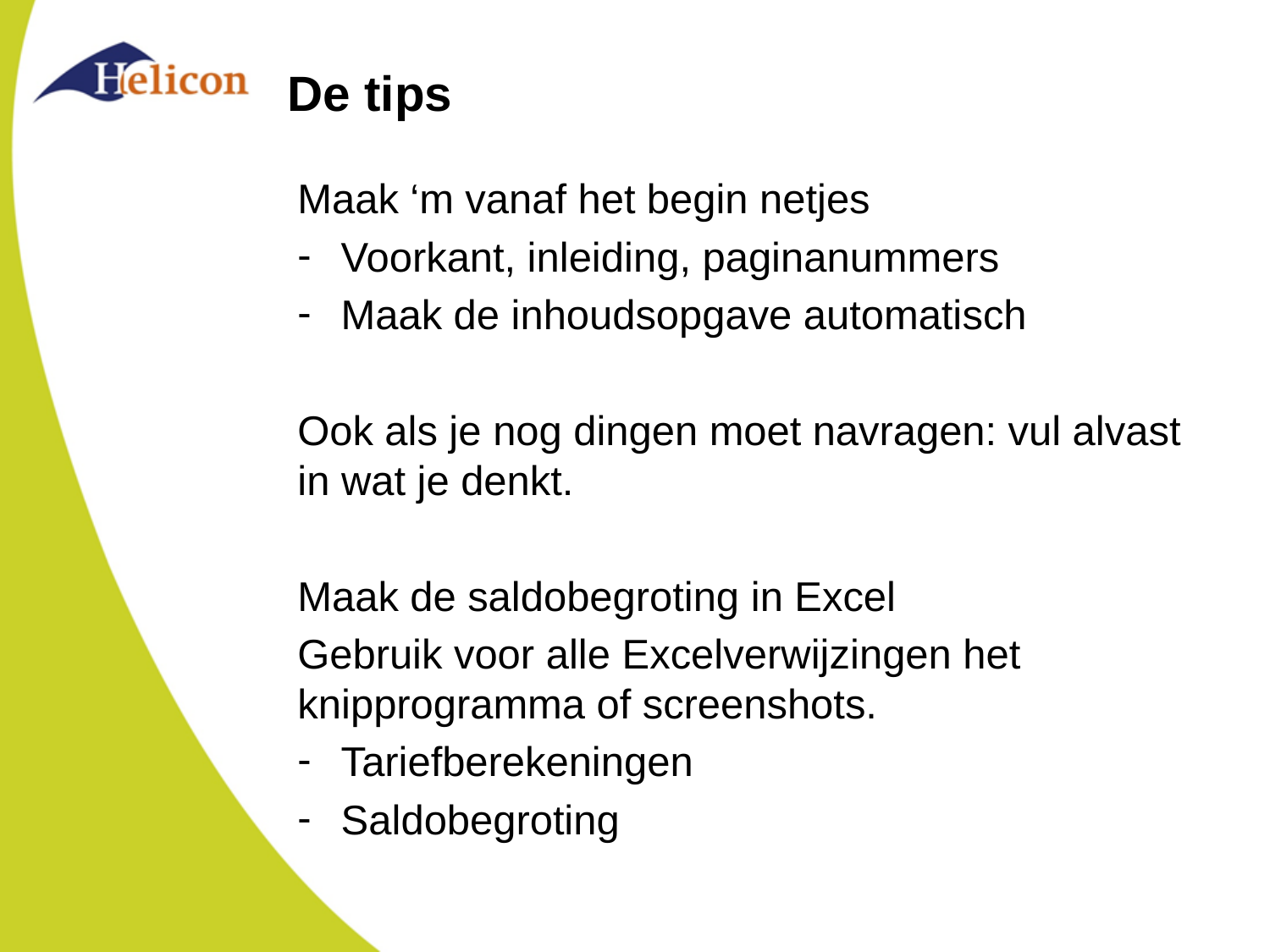

# De tips
Maak ‘m vanaf het begin netjes
Voorkant, inleiding, paginanummers
Maak de inhoudsopgave automatisch

Ook als je nog dingen moet navragen: vul alvast in wat je denkt.

Maak de saldobegroting in Excel
Gebruik voor alle Excelverwijzingen het knipprogramma of screenshots.
Tariefberekeningen
Saldobegroting